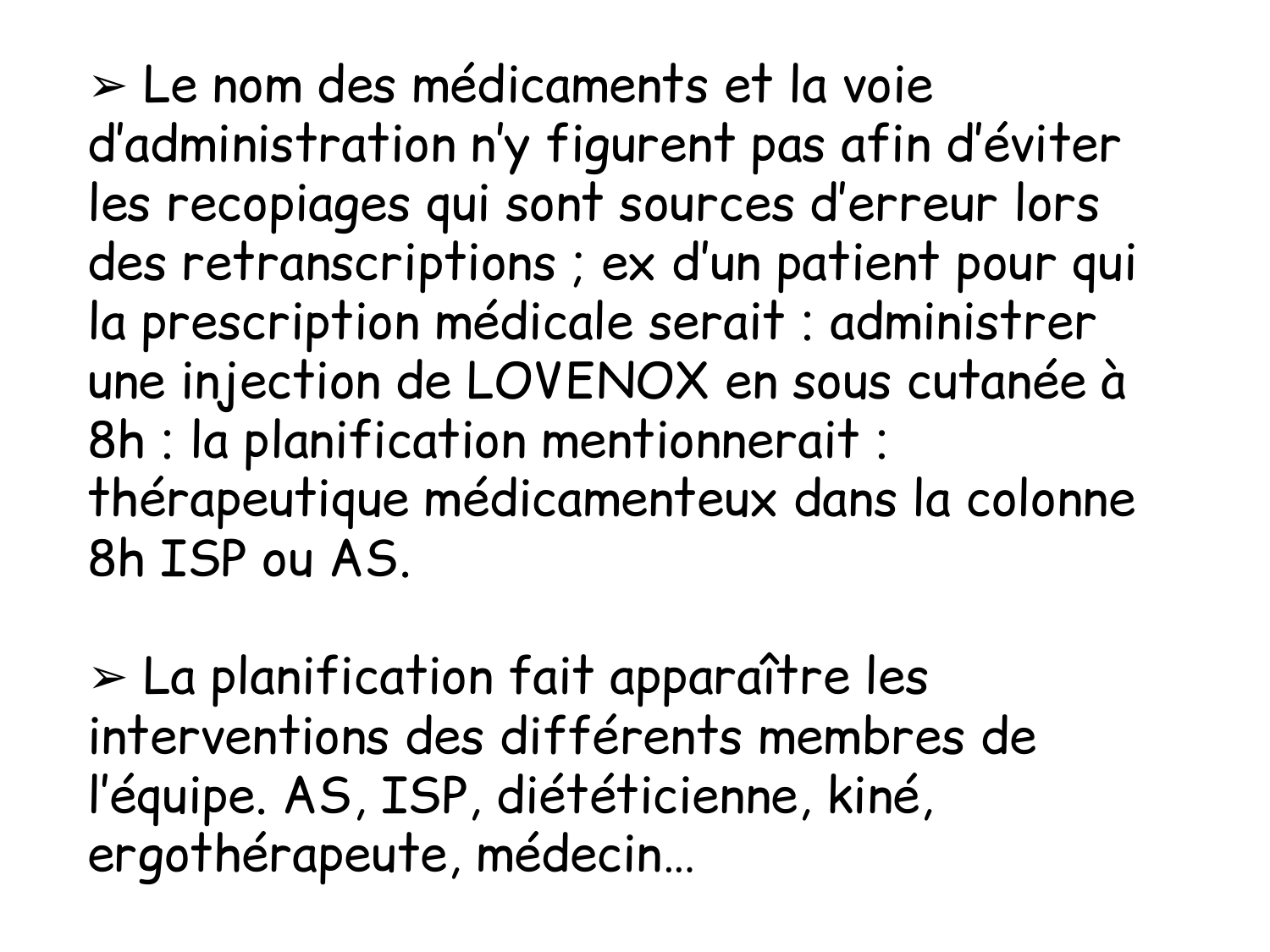

➢ Le nom des médicaments et la voie d’administration n’y figurent pas afin d’éviter les recopiages qui sont sources d’erreur lors des retranscriptions ; ex d’un patient pour qui la prescription médicale serait : administrer une injection de LOVENOX en sous cutanée à 8h : la planification mentionnerait : thérapeutique médicamenteux dans la colonne 8h ISP ou AS.

➢ La planification fait apparaître les interventions des différents membres de l’équipe. AS, ISP, diététicienne, kiné, ergothérapeute, médecin…